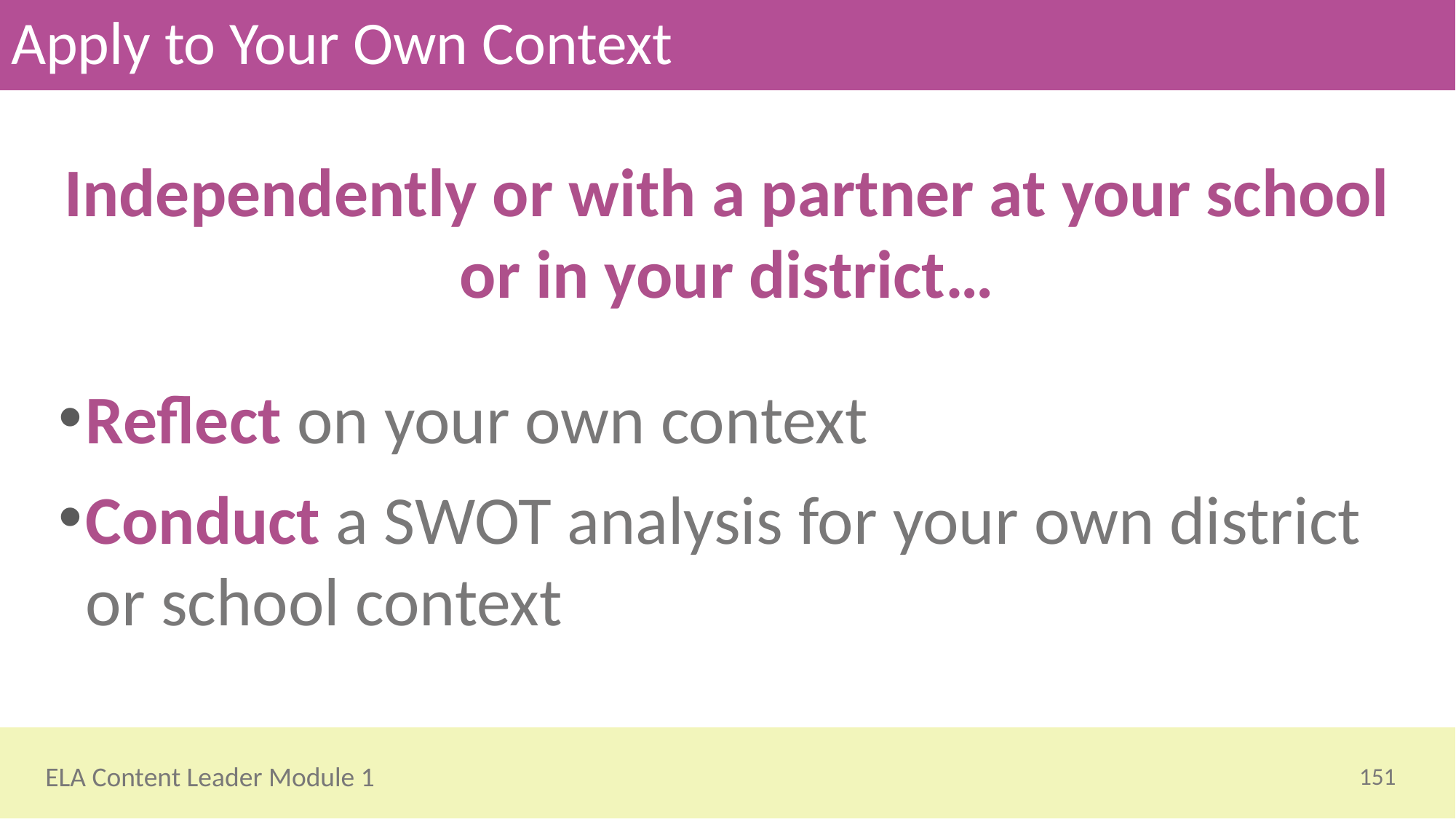

# Apply to Your Own Context
Independently or with a partner at your school or in your district…

Reflect on your own context
Conduct a SWOT analysis for your own district or school context
151